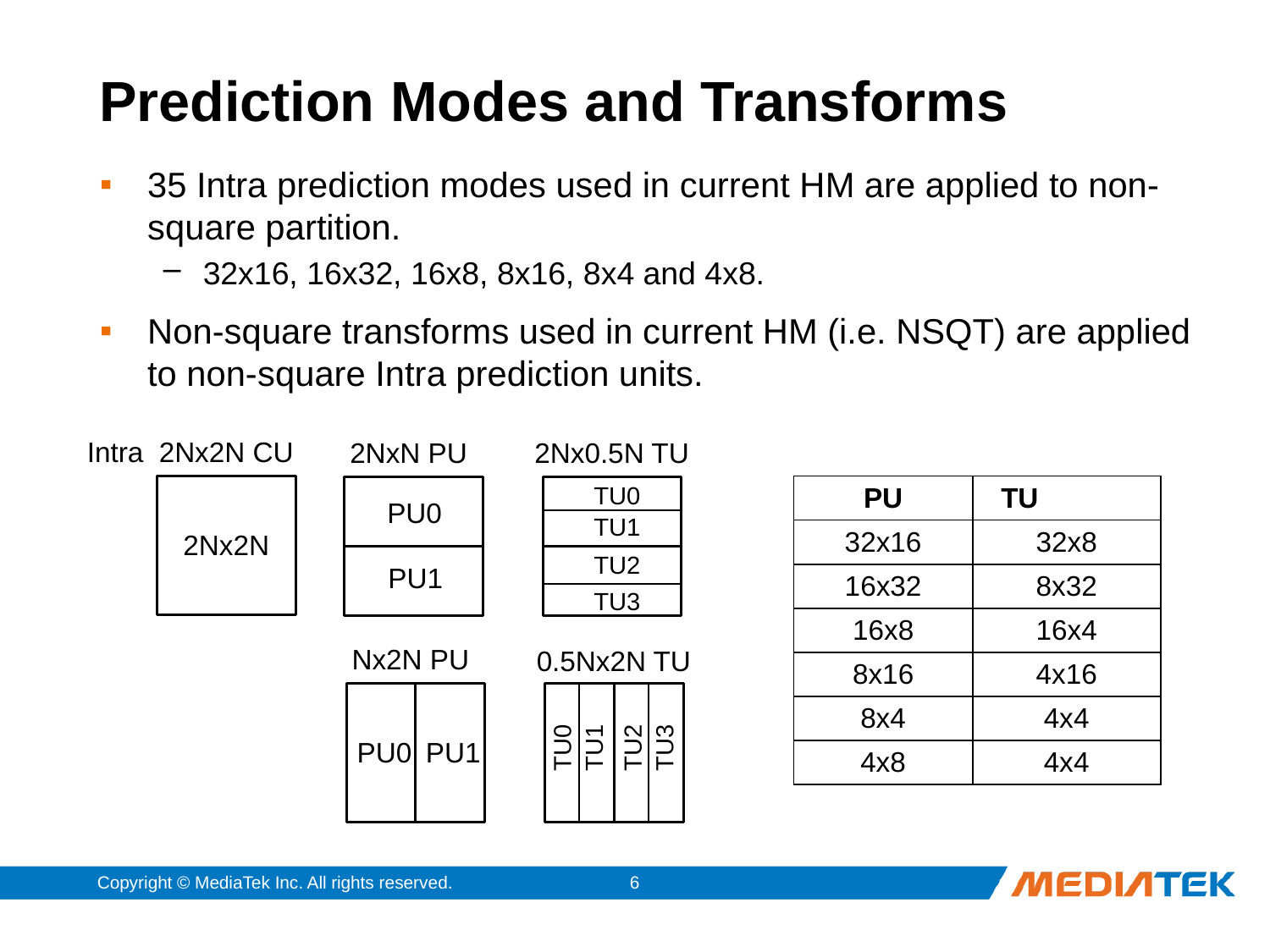

# Prediction Modes and Transforms
35 Intra prediction modes used in current HM are applied to non-square partition.
32x16, 16x32, 16x8, 8x16, 8x4 and 4x8.
Non-square transforms used in current HM (i.e. NSQT) are applied to non-square Intra prediction units.

Intra  2Nx2N CU
2NxN PU
2Nx0.5N TU
TU0

| PU | TU |
| --- | --- |
| 32x16 | 32x8 |
| 16x32 | 8x32 |
| 16x8 | 16x4 |
| 8x16 | 4x16 |
| 8x4 | 4x4 |
| 4x8 | 4x4 |

PU0
TU1
2Nx2N
TU2
PU1
TU3
Nx2N PU
0.5Nx2N TU

TU1
TU0
TU2
TU3
PU0
PU1
Copyright © MediaTek Inc. All rights reserved.
6